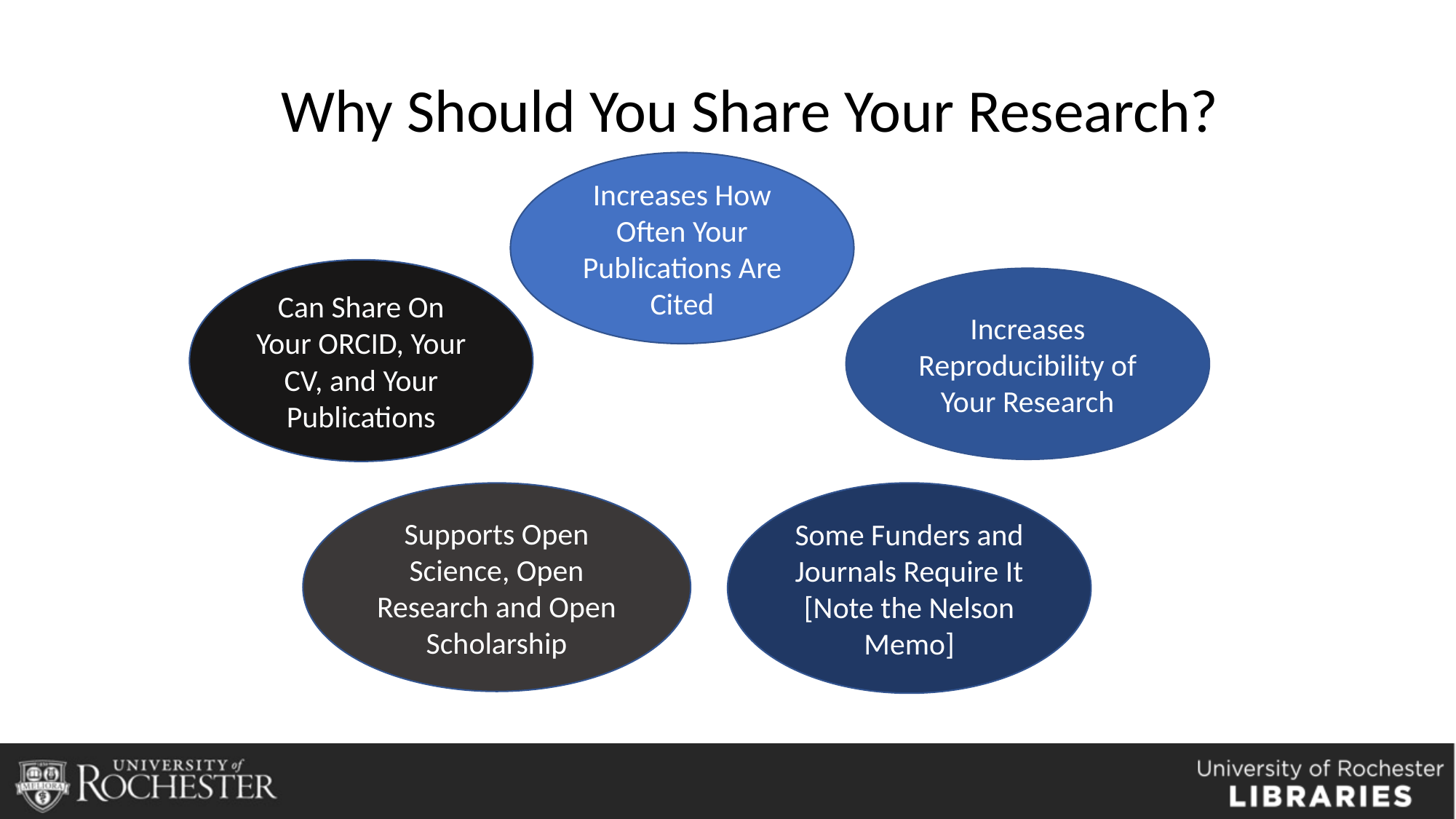

Why Should You Share Your Research?
Increases How Often Your Publications Are Cited
Can Share On Your ORCID, Your CV, and Your Publications
Increases Reproducibility of Your Research
Supports Open Science, Open Research and Open Scholarship
Some Funders and Journals Require It
[Note the Nelson Memo]